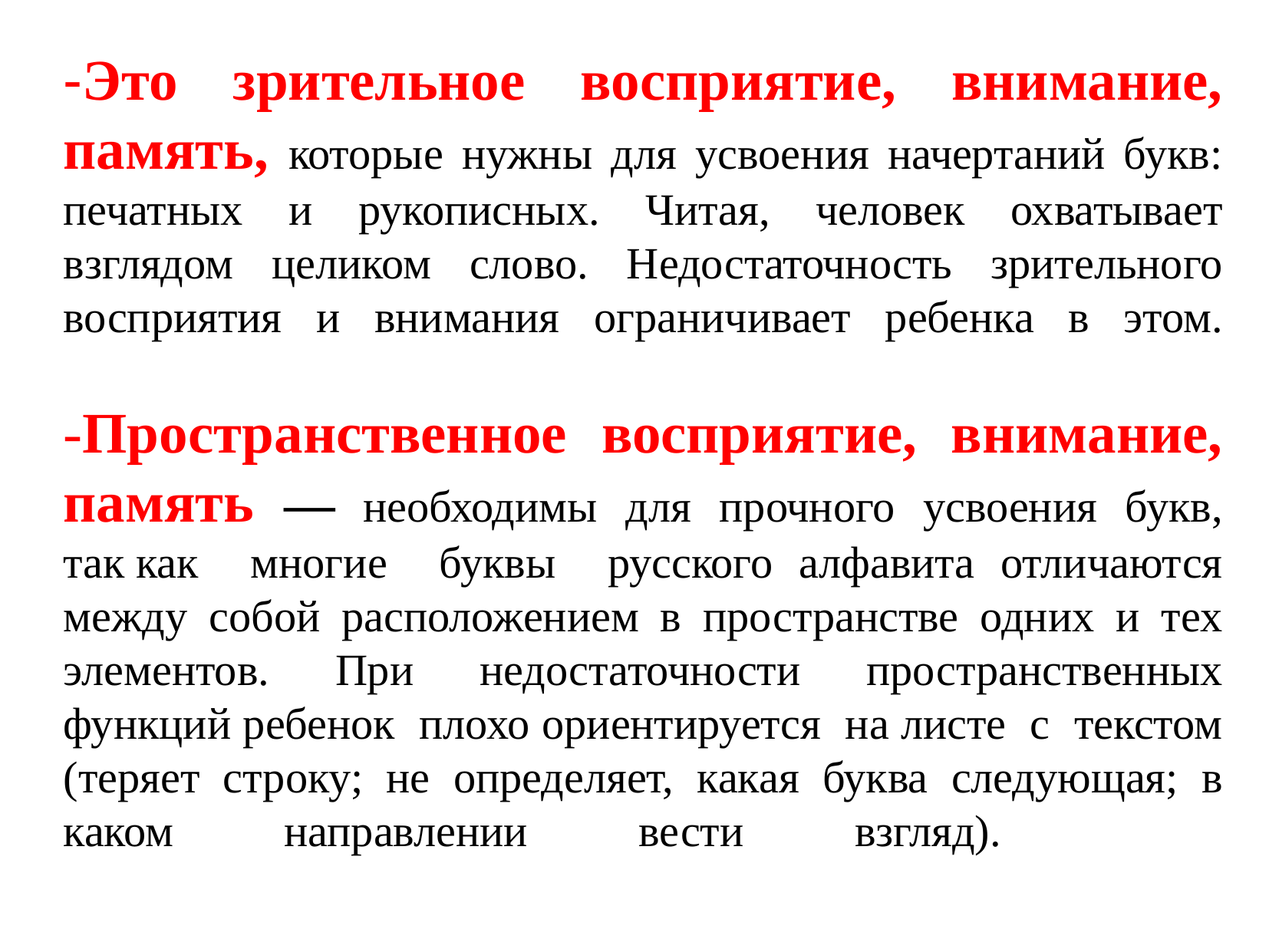

-Это зрительное восприятие, внимание, память, которые нужны для усвоения начертаний букв: печатных и рукописных. Читая, человек охватывает взглядом целиком слово. Недостаточность зрительного восприятия и внимания ограничивает ребенка в этом.
-Пространственное восприятие, внимание, память — необходимы для прочного усвоения букв, так как  многие  буквы  русского алфавита отличаются между собой расположением в пространстве одних и тех элементов. При недостаточности пространственных функций ребенок  плохо ориентируется  на листе  с  текстом (теряет строку; не определяет, какая буква следующая; в каком направлении вести взгляд).